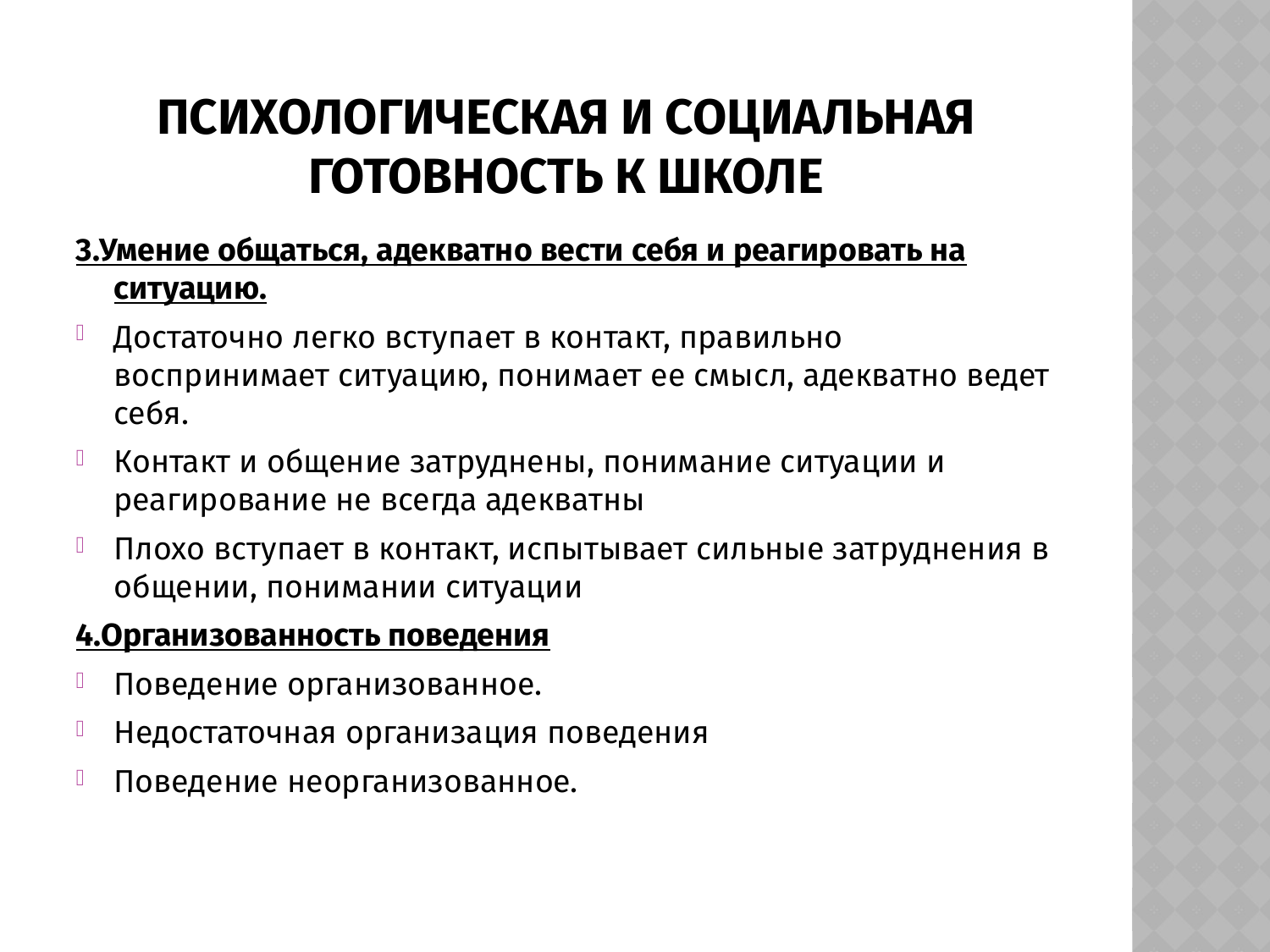

# Психологическая и социальная готовность к школе
3.Умение общаться, адекватно вести себя и реагировать на ситуацию.
Достаточно легко вступает в контакт, правильно воспринимает ситуацию, понимает ее смысл, адекватно ведет себя.
Контакт и общение затруднены, понимание ситуации и реагирование не всегда адекватны
Плохо вступает в контакт, испытывает сильные затруднения в общении, понимании ситуации
4.Организованность поведения
Поведение организованное.
Недостаточная организация поведения
Поведение неорганизованное.